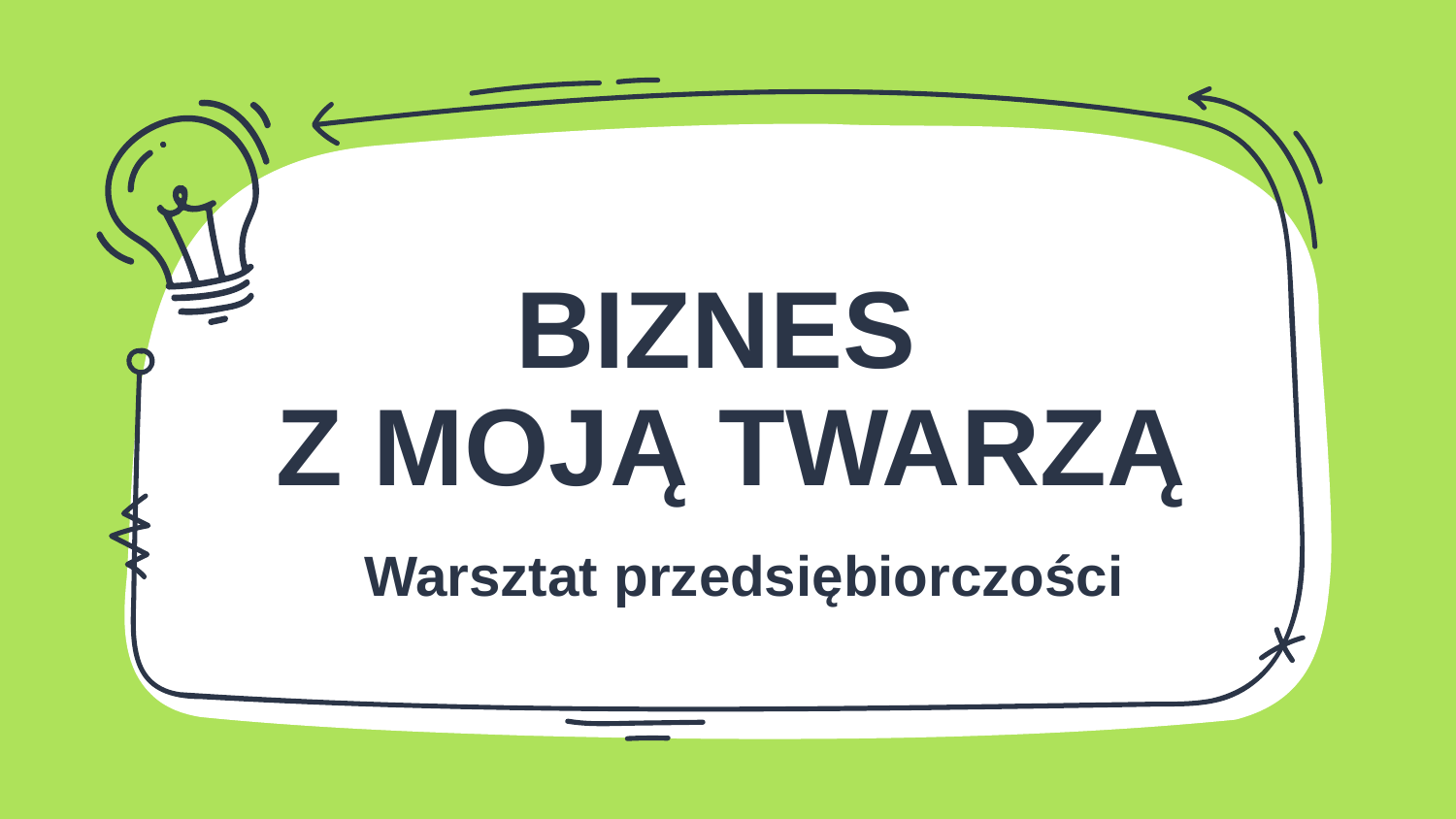

# BIZNES Z MOJĄ TWARZĄ
Warsztat przedsiębiorczości